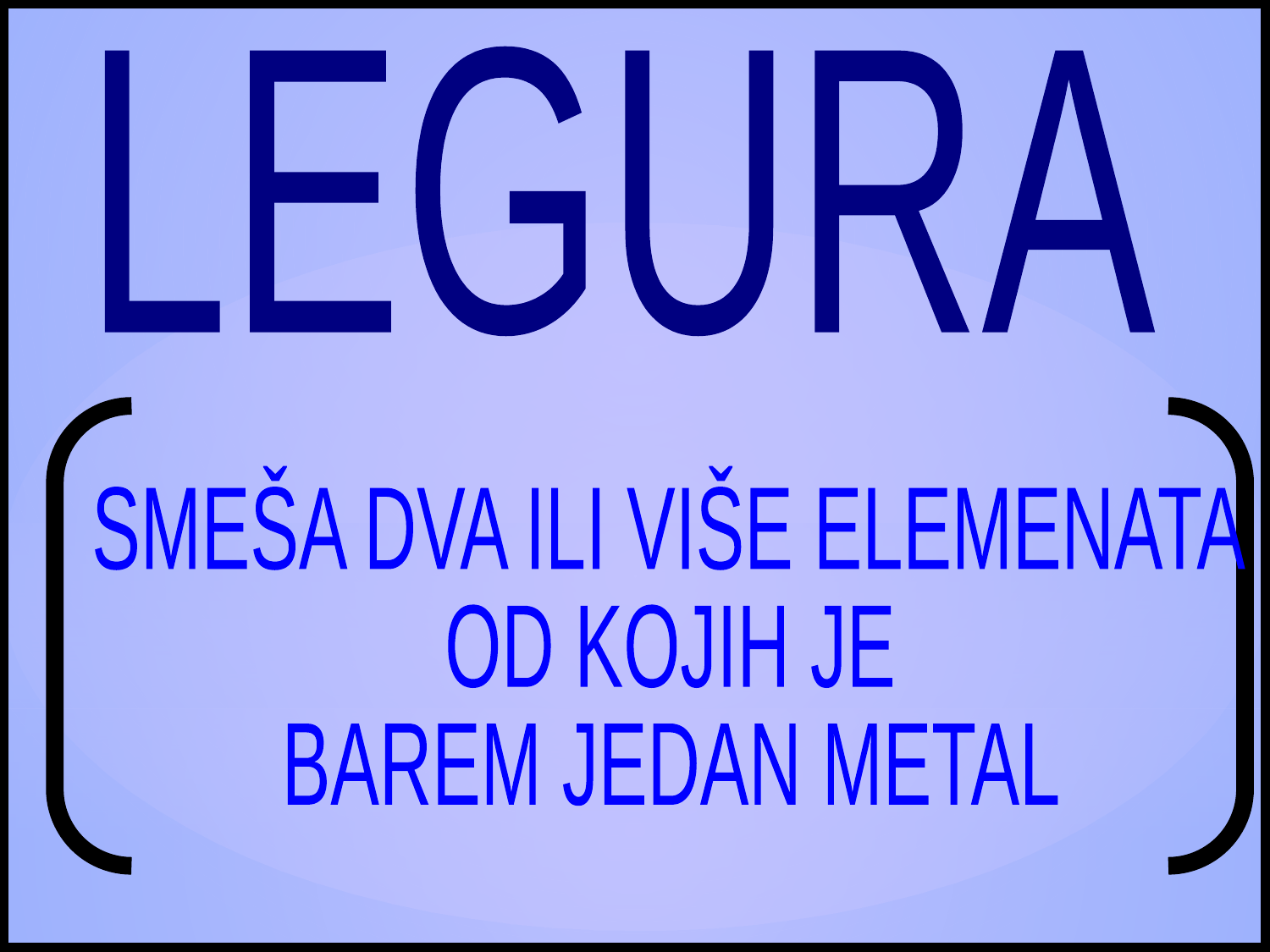

LEGURA

SMEŠA DVA ILI VIŠE ELEMENATA
OD KOJIH JE
BAREM JEDAN METAL